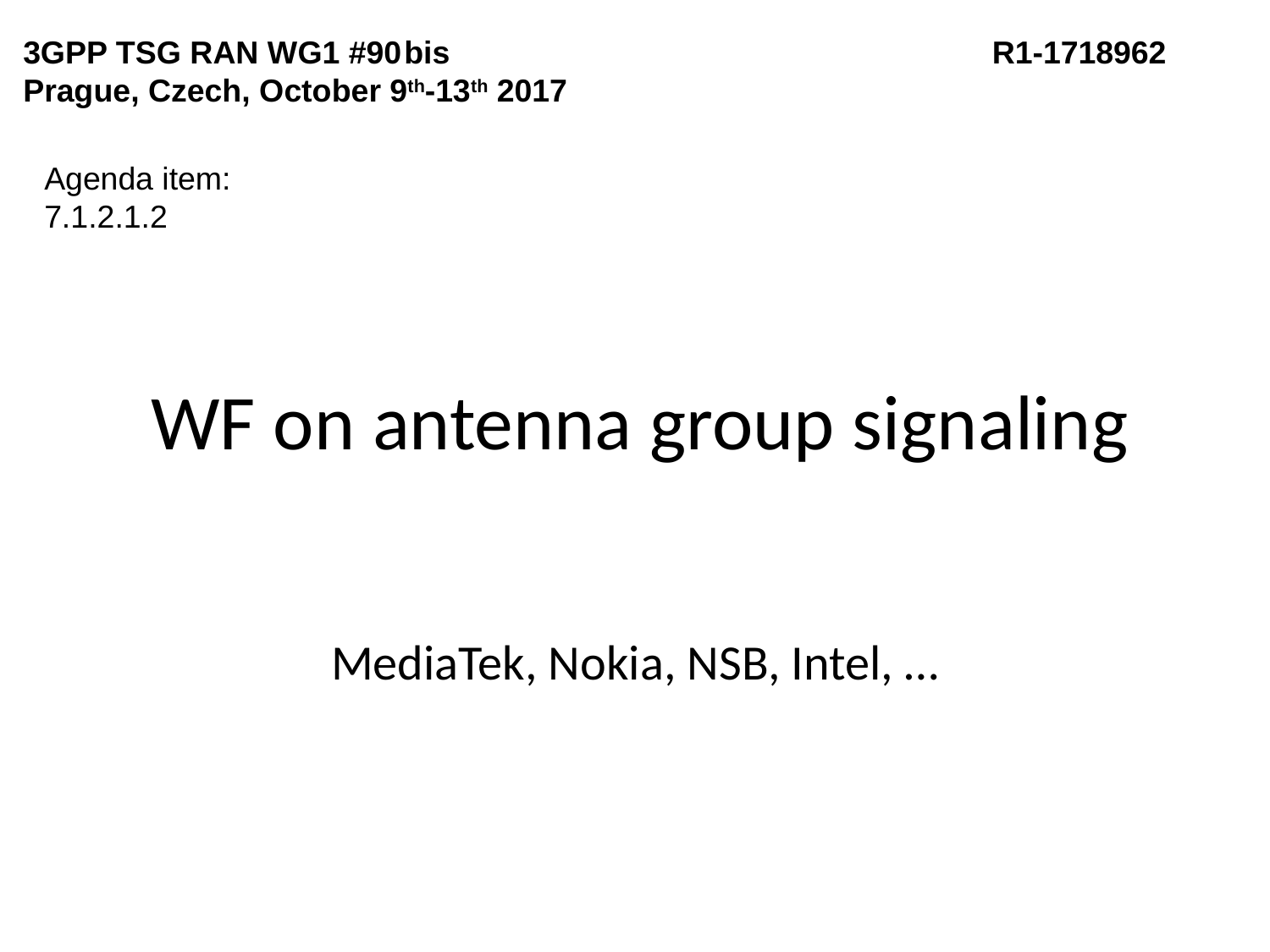

3GPP TSG RAN WG1 #90	bis                                                             R1-1718962
Prague, Czech, October 9th-13th 2017

Agenda item: 7.1.2.1.2
# WF on antenna group signaling
MediaTek, Nokia, NSB, Intel, …